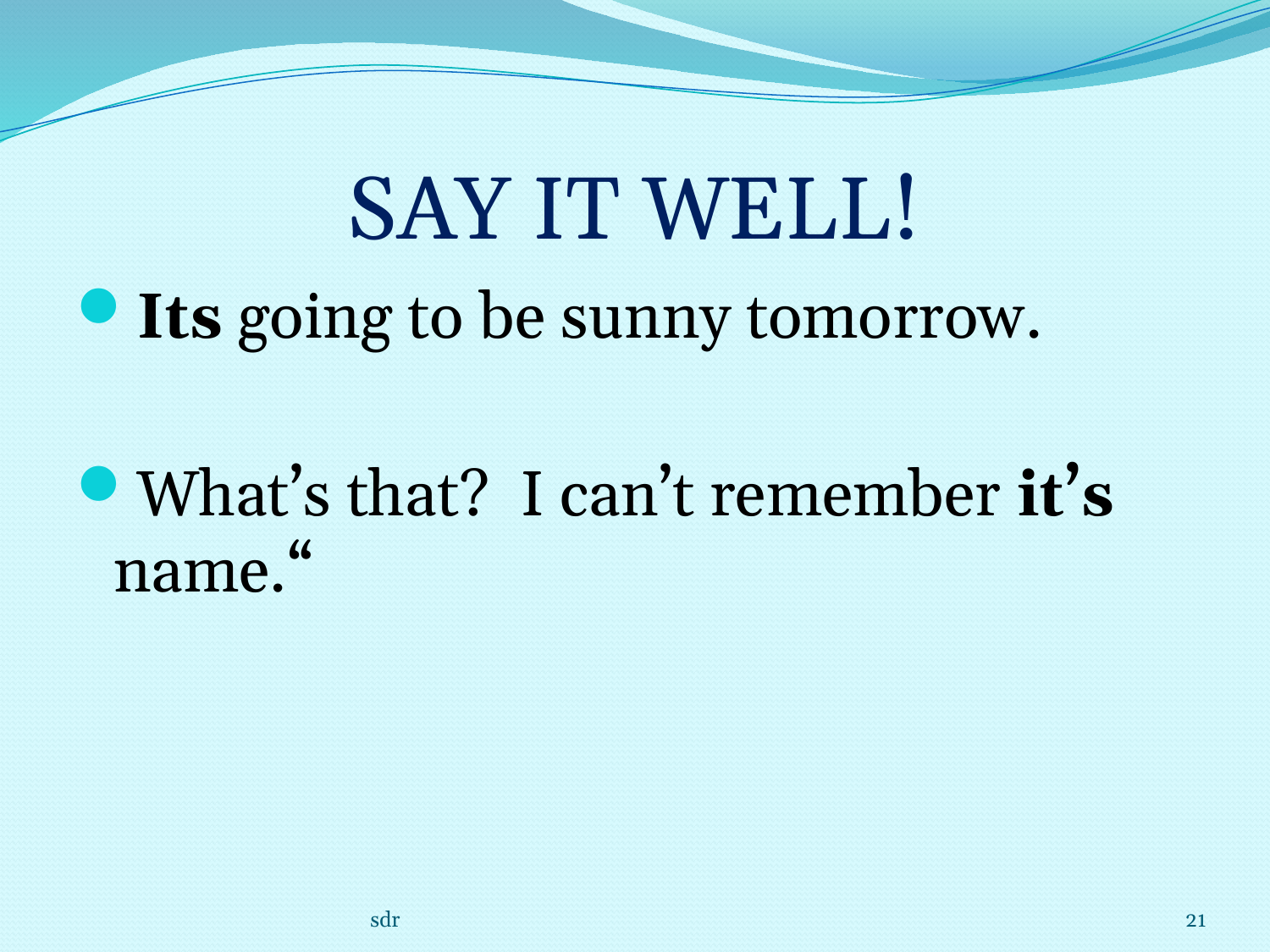

# SAY IT WELL!
Its going to be sunny tomorrow.

What’s that?  I can’t remember it’s name.“

sdr
21